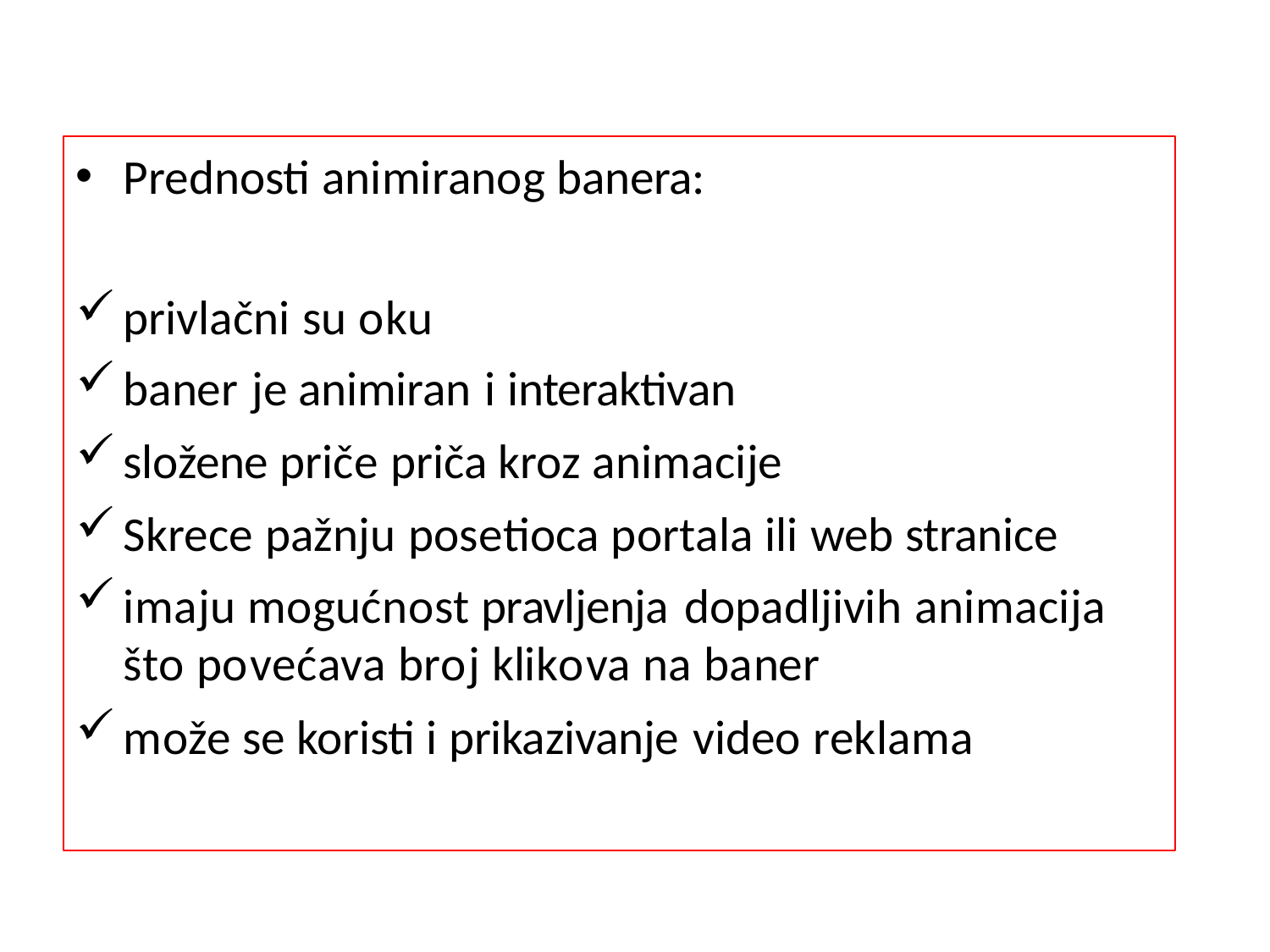

Prednosti animiranog banera:

privlačni su oku
baner je animiran i interaktivan
složene priče priča kroz animacije
Skrece pažnju posetioca portala ili web stranice
imaju mogućnost pravljenja dopadljivih animacija
što povećava broj klikova na baner
može se koristi i prikazivanje video reklama